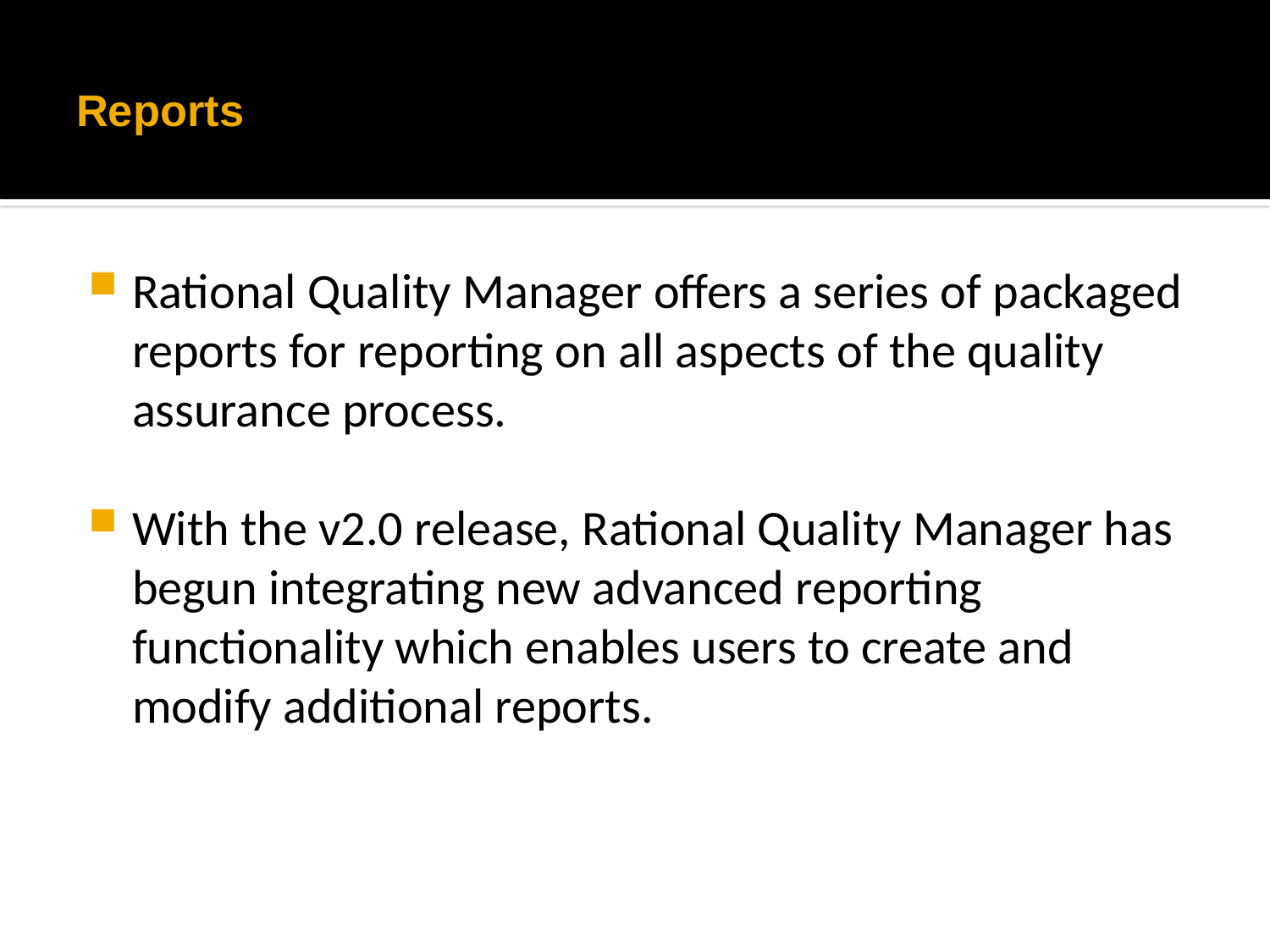

# Reports
Rational Quality Manager offers a series of packaged reports for reporting on all aspects of the quality assurance process.

With the v2.0 release, Rational Quality Manager has begun integrating new advanced reporting functionality which enables users to create and modify additional reports.